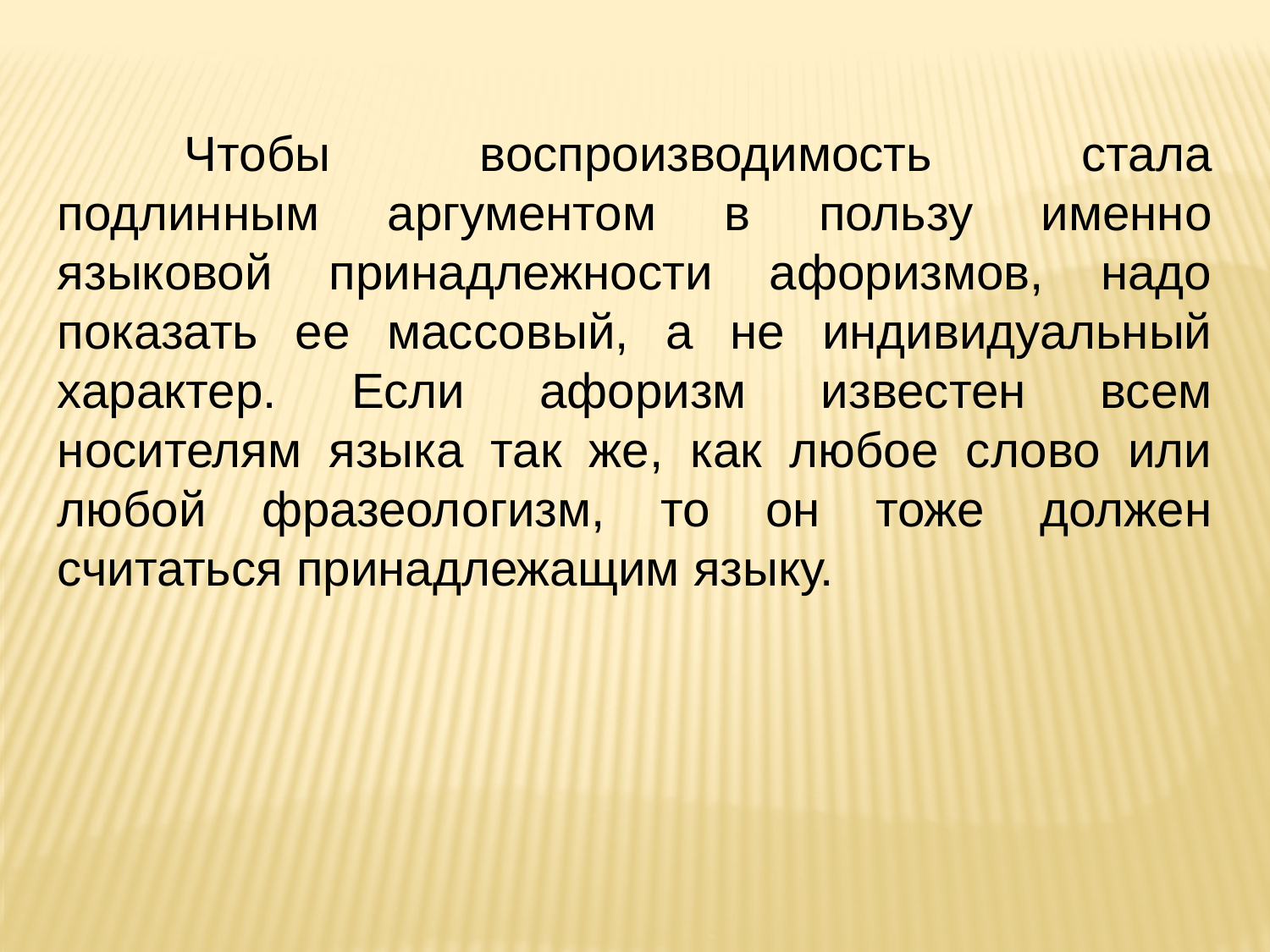

Чтобы воспроизводимость стала подлинным аргументом в пользу именно языковой принадлежности афоризмов, надо показать ее массовый, а не индивидуальный характер. Если афоризм известен всем носителям языка так же, как любое слово или любой фразеологизм, то он тоже должен считаться принадлежащим языку.